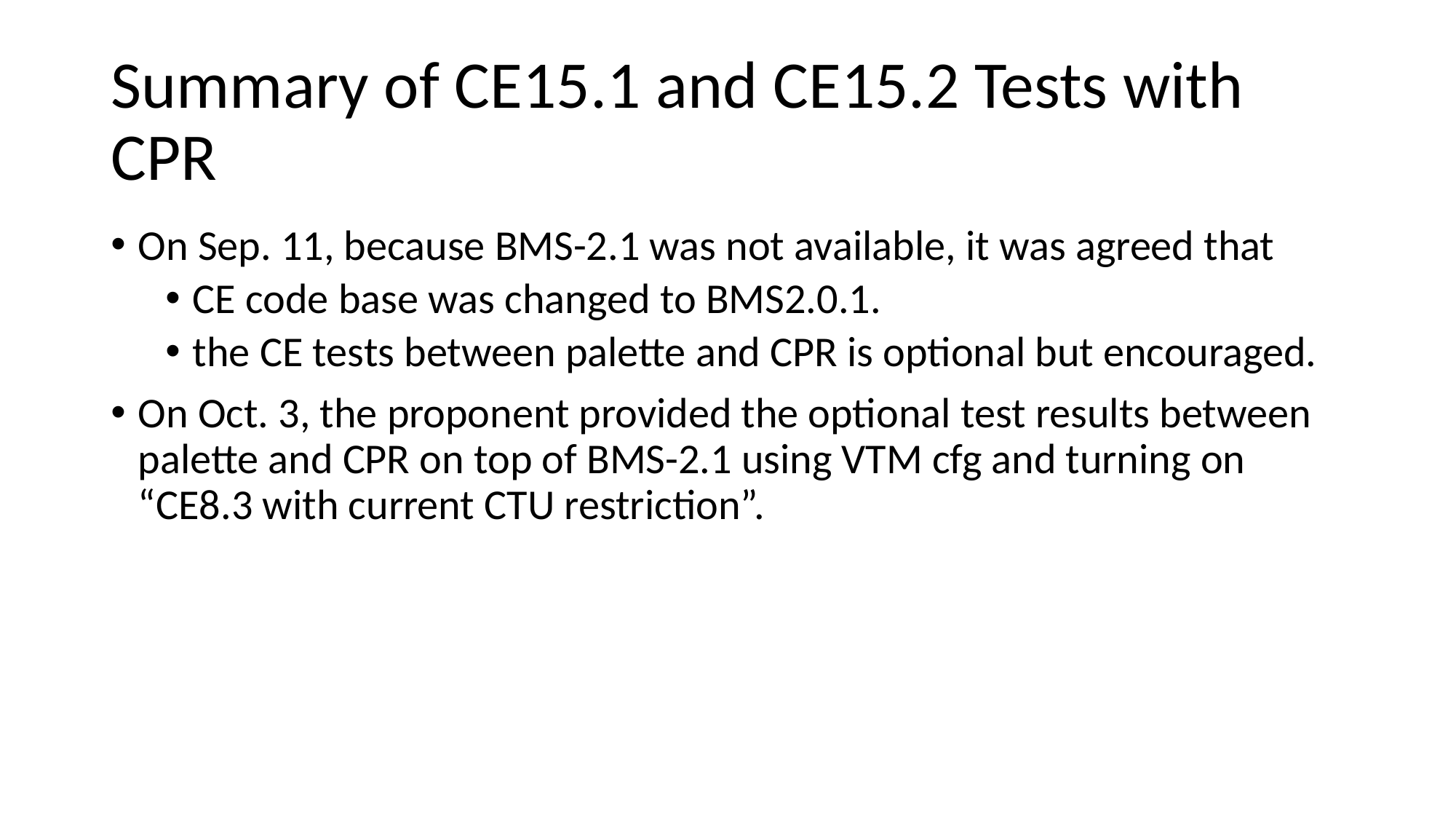

# Summary of CE15.1 and CE15.2 Tests with CPR
On Sep. 11, because BMS-2.1 was not available, it was agreed that
CE code base was changed to BMS2.0.1.
the CE tests between palette and CPR is optional but encouraged.
On Oct. 3, the proponent provided the optional test results between palette and CPR on top of BMS-2.1 using VTM cfg and turning on “CE8.3 with current CTU restriction”.